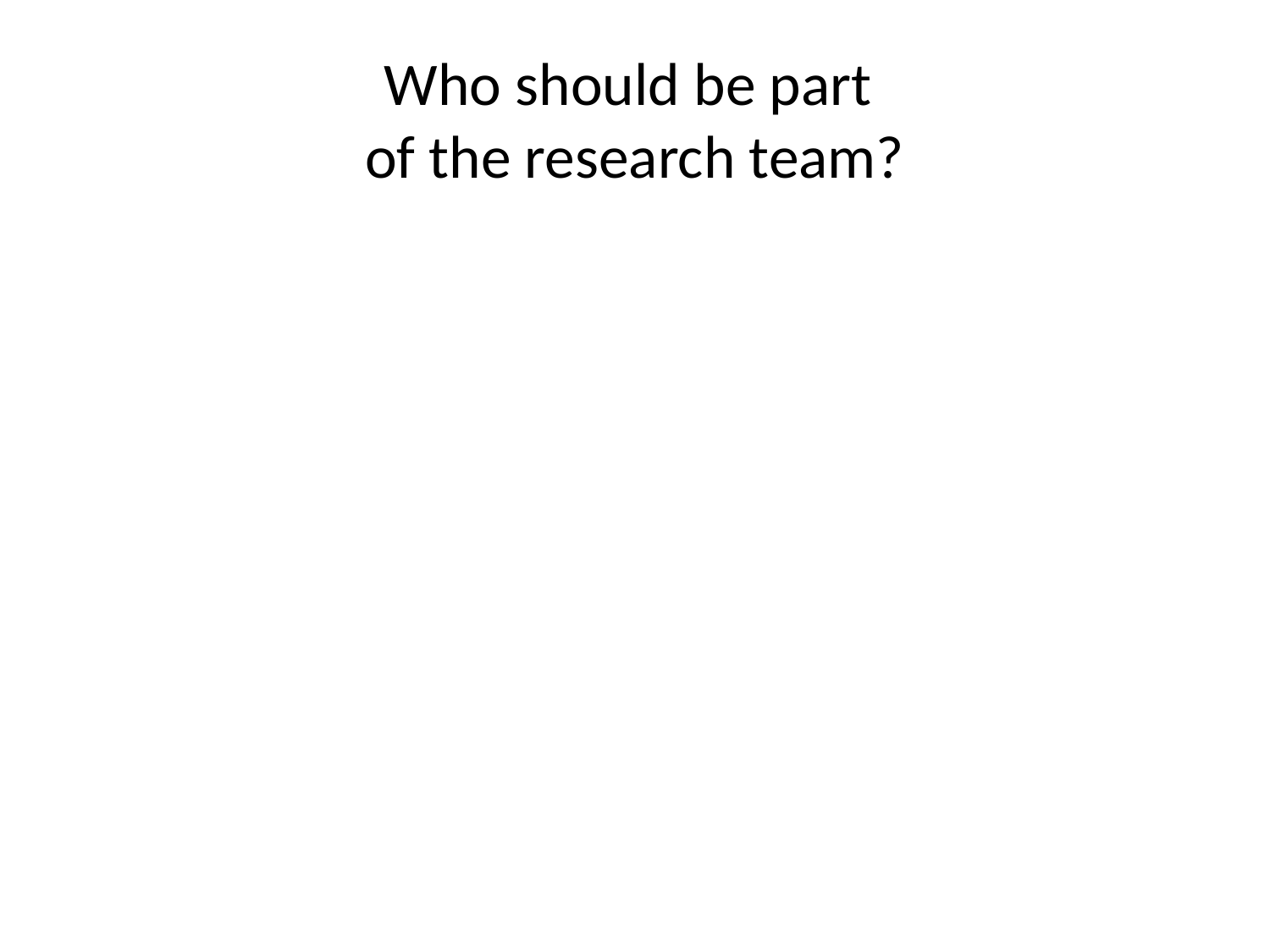

# Who should be part of the research team?